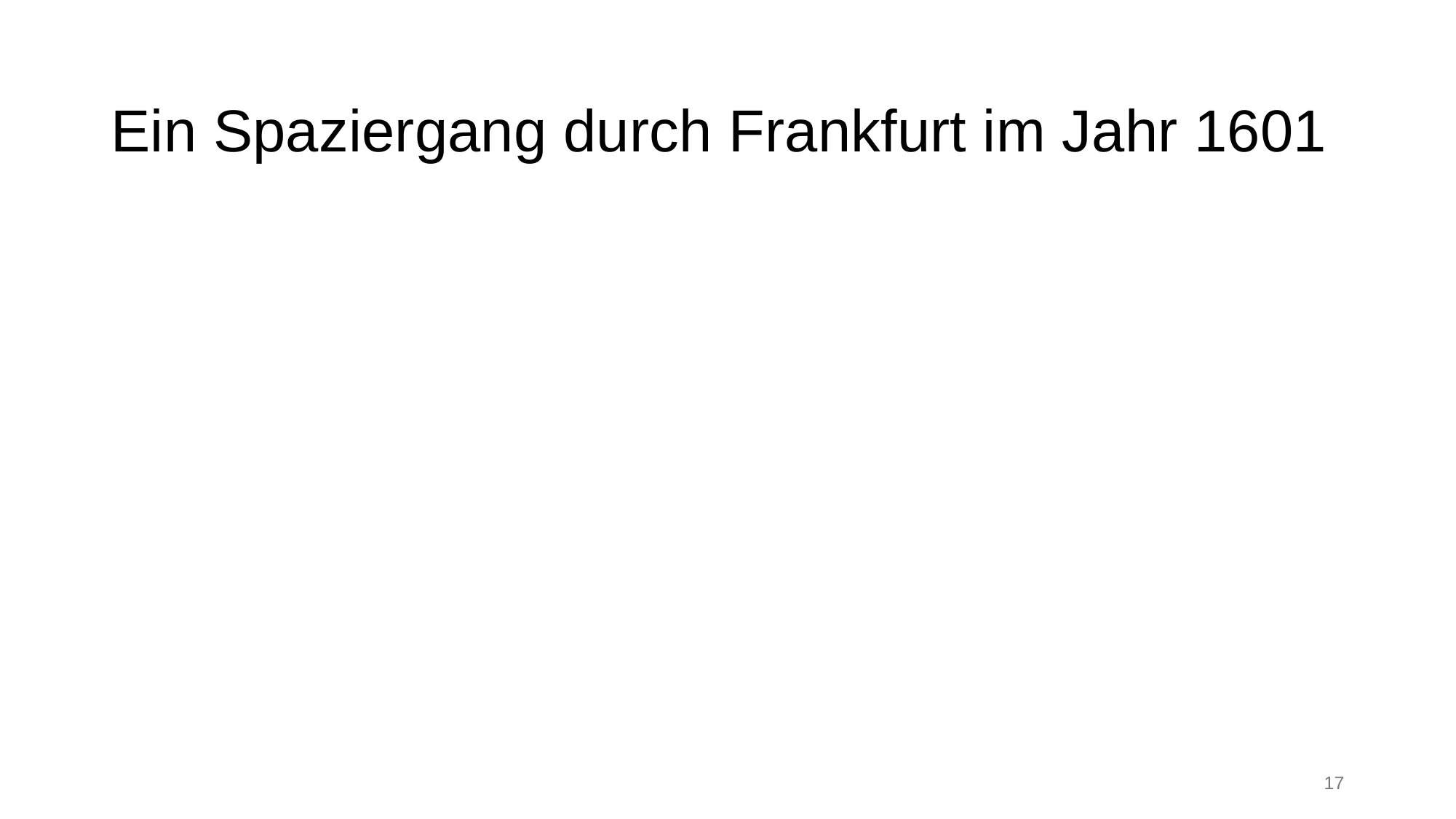

# Ein Spaziergang durch Frankfurt im Jahr 1601
17